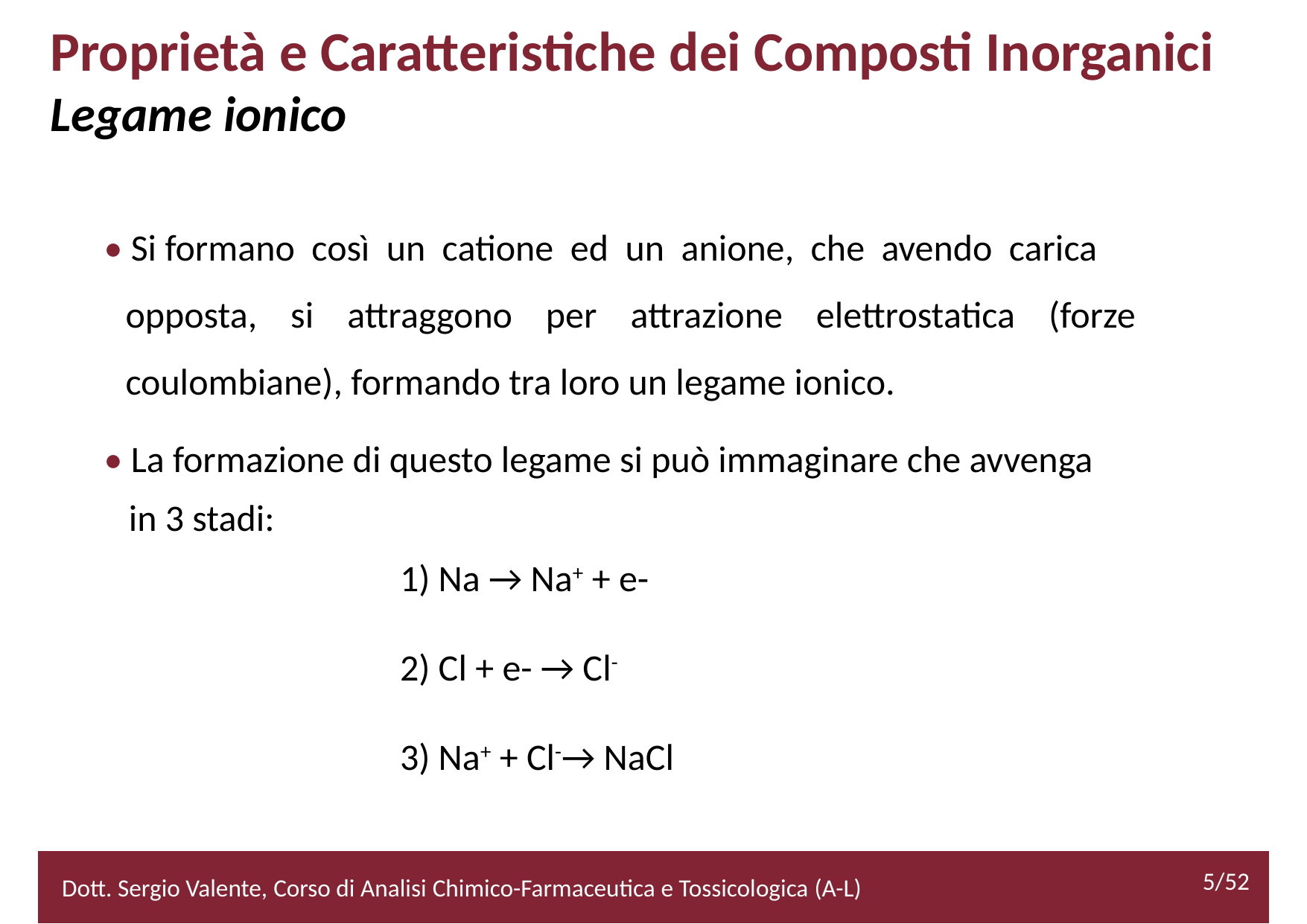

Proprietà e Caratteristiche dei Composti Inorganici
Legame ionico
• Si formano  così  un  catione  ed  un  anione,  che  avendo  carica opposta,    si    attraggono    per    attrazione    elettrostatica    (forze coulombiane), formando tra loro un legame ionico.

• La formazione di questo legame si può immaginare che avvenga

	in 3 stadi:

1) Na → Na+ + e-

2) Cl + e- → Cl-

3) Na+ + Cl-→ NaCl

5/52
Dott. Sergio Valente, Corso di Analisi Chimico-Farmaceutica e Tossicologica (A-L)